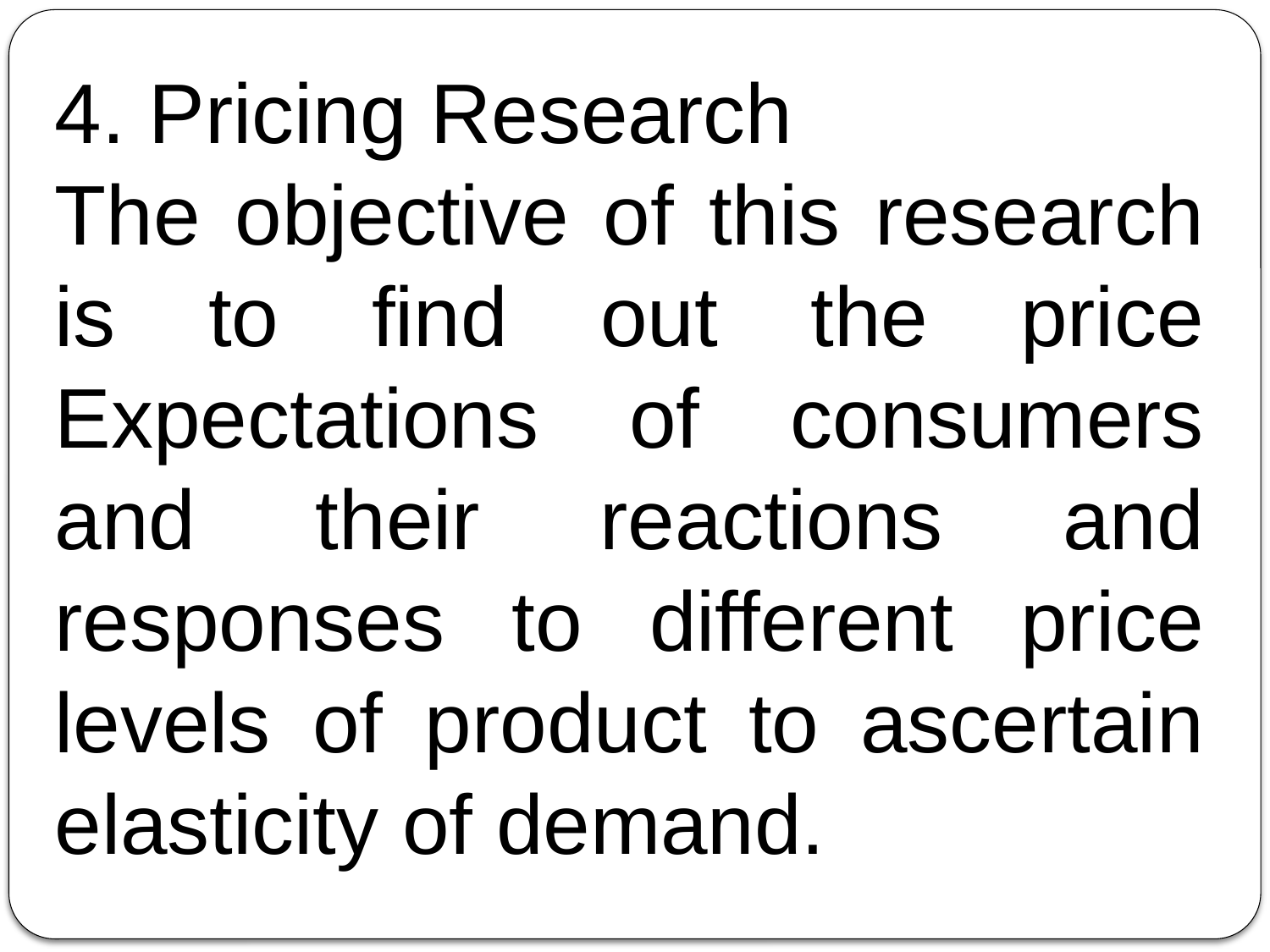

4. Pricing Research
The objective of this research is to find out the price Expectations of consumers and their reactions and responses to different price levels of product to ascertain elasticity of demand.